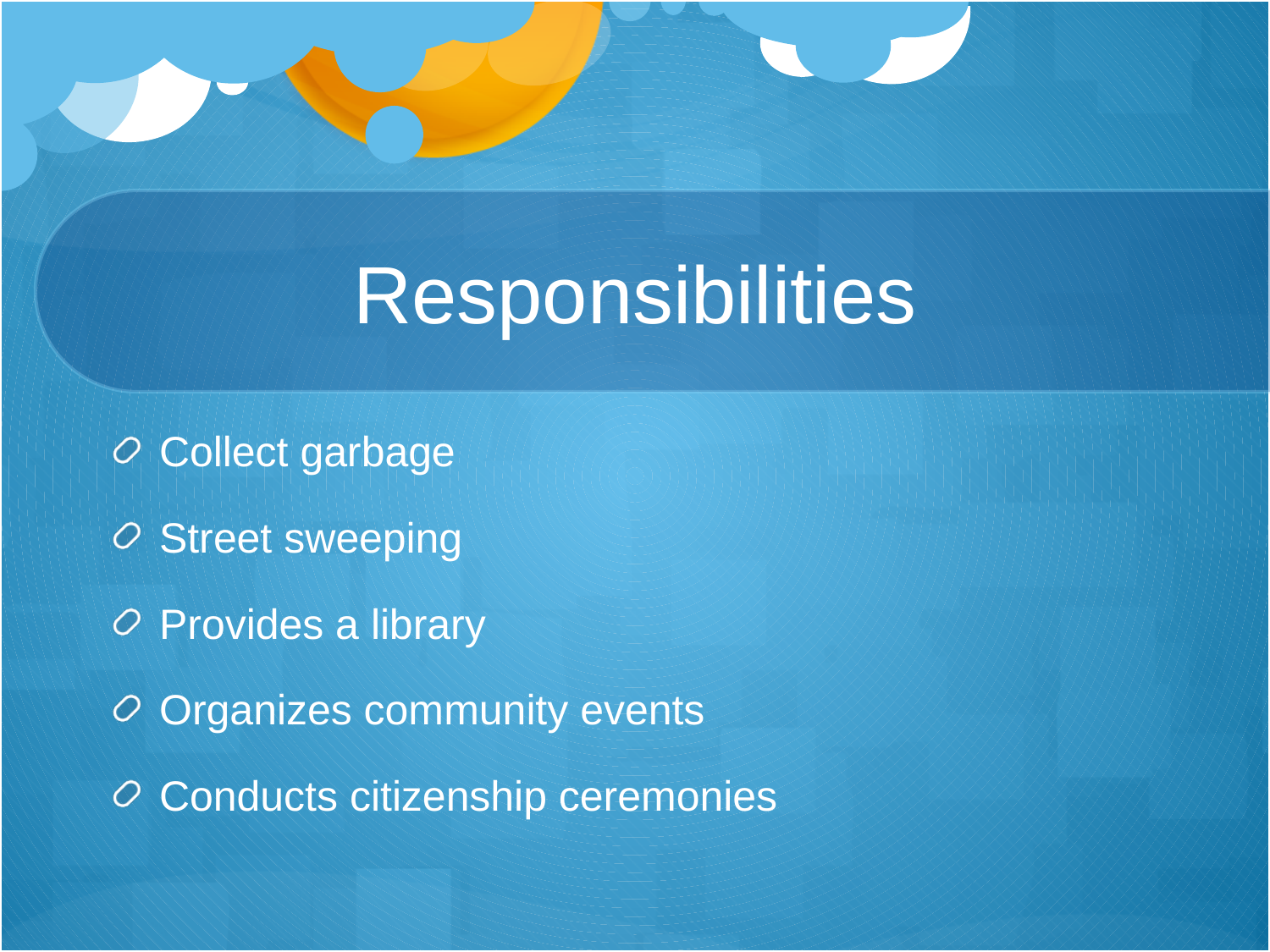

# Responsibilities
Collect garbage
Street sweeping
Provides a library
Organizes community events
Conducts citizenship ceremonies